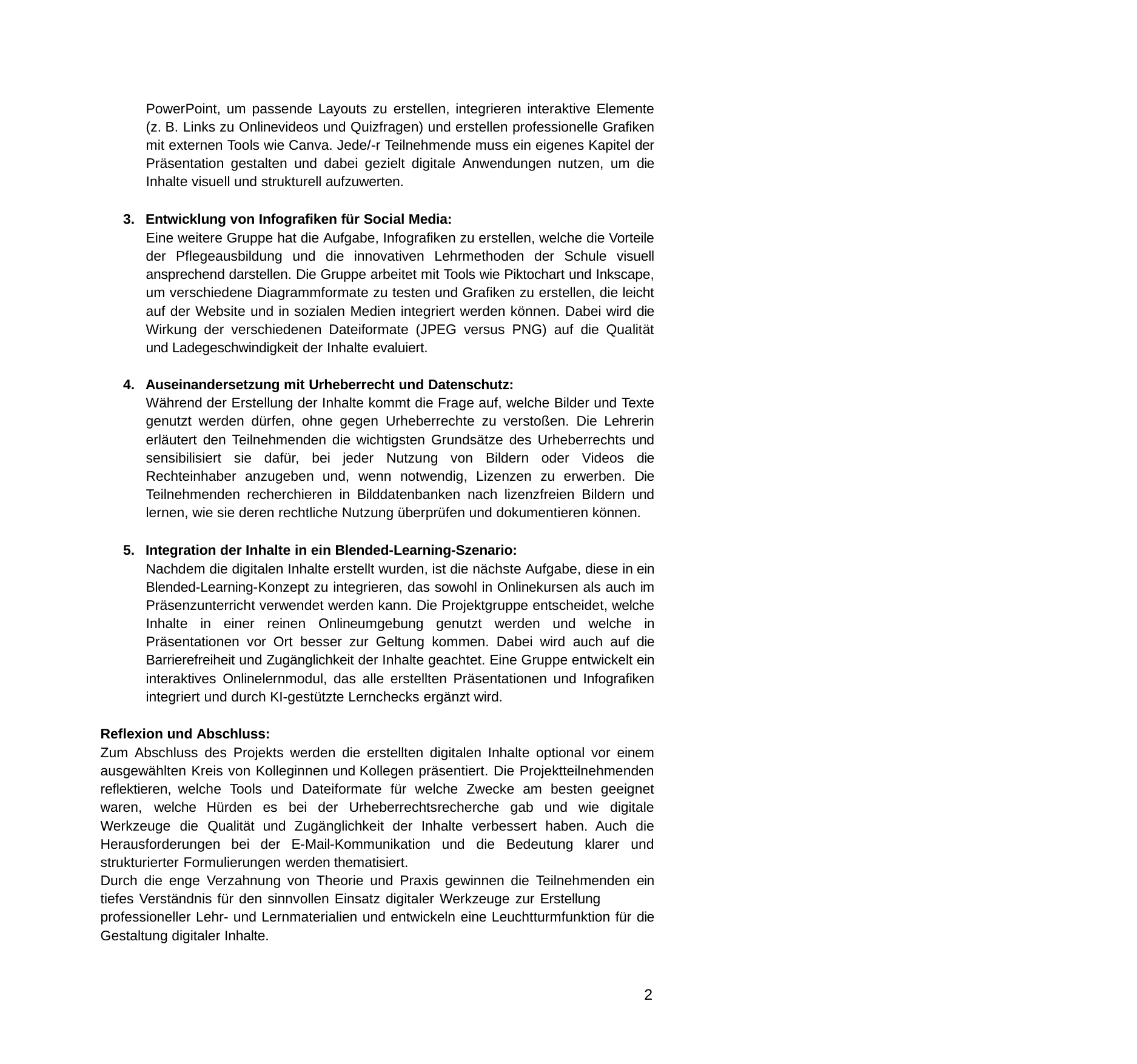

PowerPoint, um passende Layouts zu erstellen, integrieren interaktive Elemente (z. B. Links zu Onlinevideos und Quizfragen) und erstellen professionelle Grafiken mit externen Tools wie Canva. Jede/-r Teilnehmende muss ein eigenes Kapitel der Präsentation gestalten und dabei gezielt digitale Anwendungen nutzen, um die Inhalte visuell und strukturell aufzuwerten.

Entwicklung von Infografiken für Social Media:
Eine weitere Gruppe hat die Aufgabe, Infografiken zu erstellen, welche die Vorteile der Pflegeausbildung und die innovativen Lehrmethoden der Schule visuell ansprechend darstellen. Die Gruppe arbeitet mit Tools wie Piktochart und Inkscape, um verschiedene Diagrammformate zu testen und Grafiken zu erstellen, die leicht auf der Website und in sozialen Medien integriert werden können. Dabei wird die Wirkung der verschiedenen Dateiformate (JPEG versus PNG) auf die Qualität und Ladegeschwindigkeit der Inhalte evaluiert.

Auseinandersetzung mit Urheberrecht und Datenschutz:
Während der Erstellung der Inhalte kommt die Frage auf, welche Bilder und Texte genutzt werden dürfen, ohne gegen Urheberrechte zu verstoßen. Die Lehrerin erläutert den Teilnehmenden die wichtigsten Grundsätze des Urheberrechts und sensibilisiert  sie  dafür,  bei  jeder  Nutzung  von  Bildern  oder  Videos  die Rechteinhaber anzugeben und, wenn notwendig, Lizenzen zu erwerben. Die Teilnehmenden recherchieren in Bilddatenbanken nach lizenzfreien Bildern und lernen, wie sie deren rechtliche Nutzung überprüfen und dokumentieren können.

Integration der Inhalte in ein Blended-Learning-Szenario:
Nachdem die digitalen Inhalte erstellt wurden, ist die nächste Aufgabe, diese in ein Blended-Learning-Konzept zu integrieren, das sowohl in Onlinekursen als auch im Präsenzunterricht verwendet werden kann. Die Projektgruppe entscheidet, welche Inhalte  in  einer  reinen  Onlineumgebung  genutzt  werden  und  welche  in Präsentationen vor Ort besser zur Geltung kommen. Dabei wird auch auf die Barrierefreiheit und Zugänglichkeit der Inhalte geachtet. Eine Gruppe entwickelt ein interaktives Onlinelernmodul, das alle erstellten Präsentationen und Infografiken integriert und durch KI-gestützte Lernchecks ergänzt wird.

Reflexion und Abschluss:
Zum Abschluss des Projekts werden die erstellten digitalen Inhalte optional vor einem ausgewählten Kreis von Kolleginnen und Kollegen präsentiert. Die Projektteilnehmenden reflektieren, welche Tools und Dateiformate für welche Zwecke am besten geeignet waren, welche Hürden es bei der Urheberrechtsrecherche gab und wie digitale Werkzeuge die Qualität und Zugänglichkeit der Inhalte verbessert haben. Auch die Herausforderungen bei der E-Mail-Kommunikation und die Bedeutung klarer und strukturierter Formulierungen werden thematisiert.
Durch die enge Verzahnung von Theorie und Praxis gewinnen die Teilnehmenden ein tiefes Verständnis für den sinnvollen Einsatz digitaler Werkzeuge zur Erstellung
professioneller Lehr- und Lernmaterialien und entwickeln eine Leuchtturmfunktion für die Gestaltung digitaler Inhalte.
2